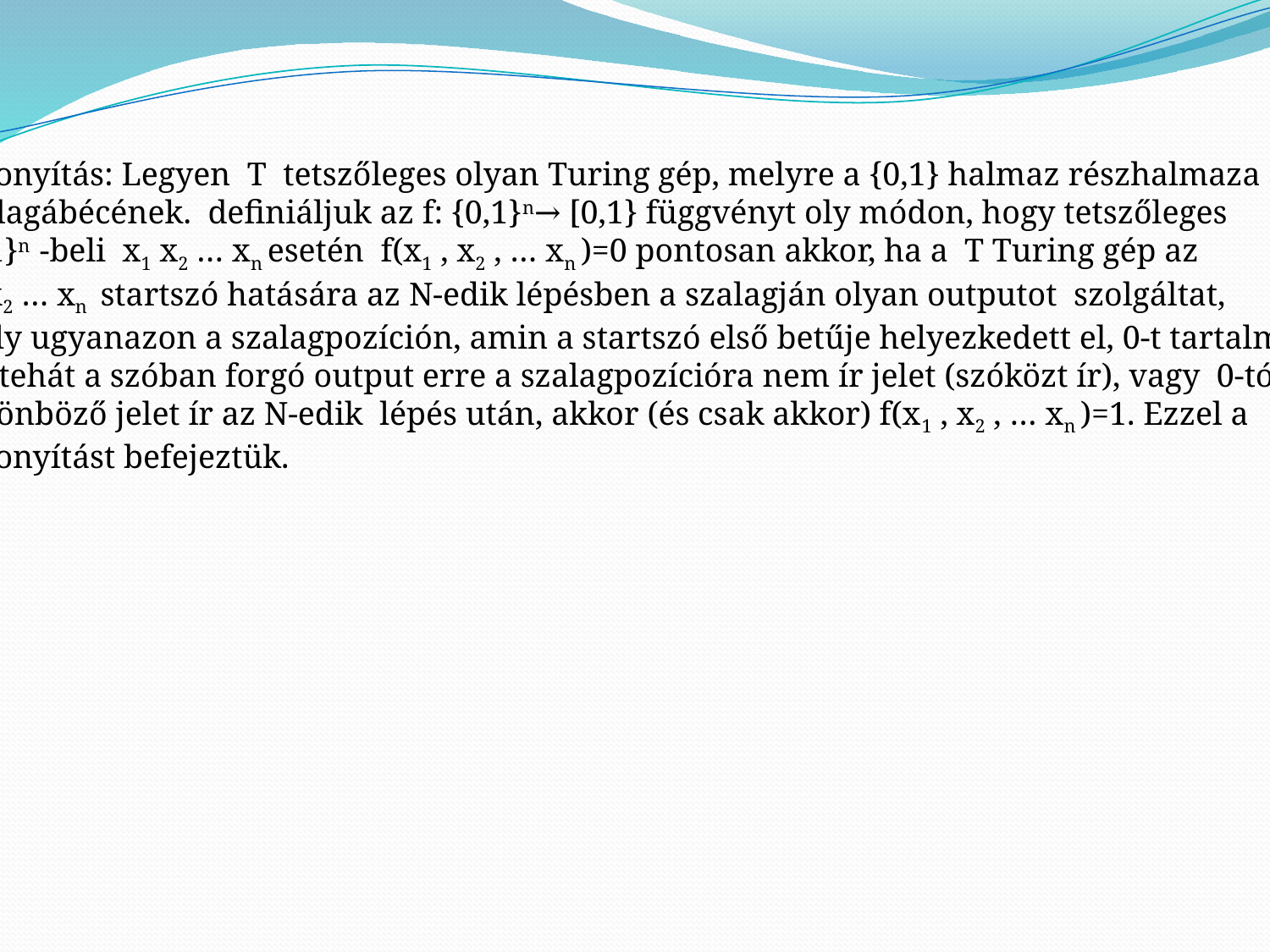

Bizonyítás: Legyen  T  tetszőleges olyan Turing gép, melyre a {0,1} halmaz részhalmaza a
szalagábécének.  definiáljuk az f: {0,1}n→ [0,1} függvényt oly módon, hogy tetszőleges
{0,1}n  -beli  x1 x2 … xn esetén  f(x1 , x2 , … xn )=0 pontosan akkor, ha a  T Turing gép az
x1 x2 … xn  startszó hatására az N-edik lépésben a szalagján olyan outputot  szolgáltat,
mely ugyanazon a szalagpozíción, amin a startszó első betűje helyezkedett el, 0-t tartalmaz.
Ha tehát a szóban forgó output erre a szalagpozícióra nem ír jelet (szóközt ír), vagy  0-tól
különböző jelet ír az N-edik  lépés után, akkor (és csak akkor) f(x1 , x2 , … xn )=1. Ezzel a
Bizonyítást befejeztük.

 →